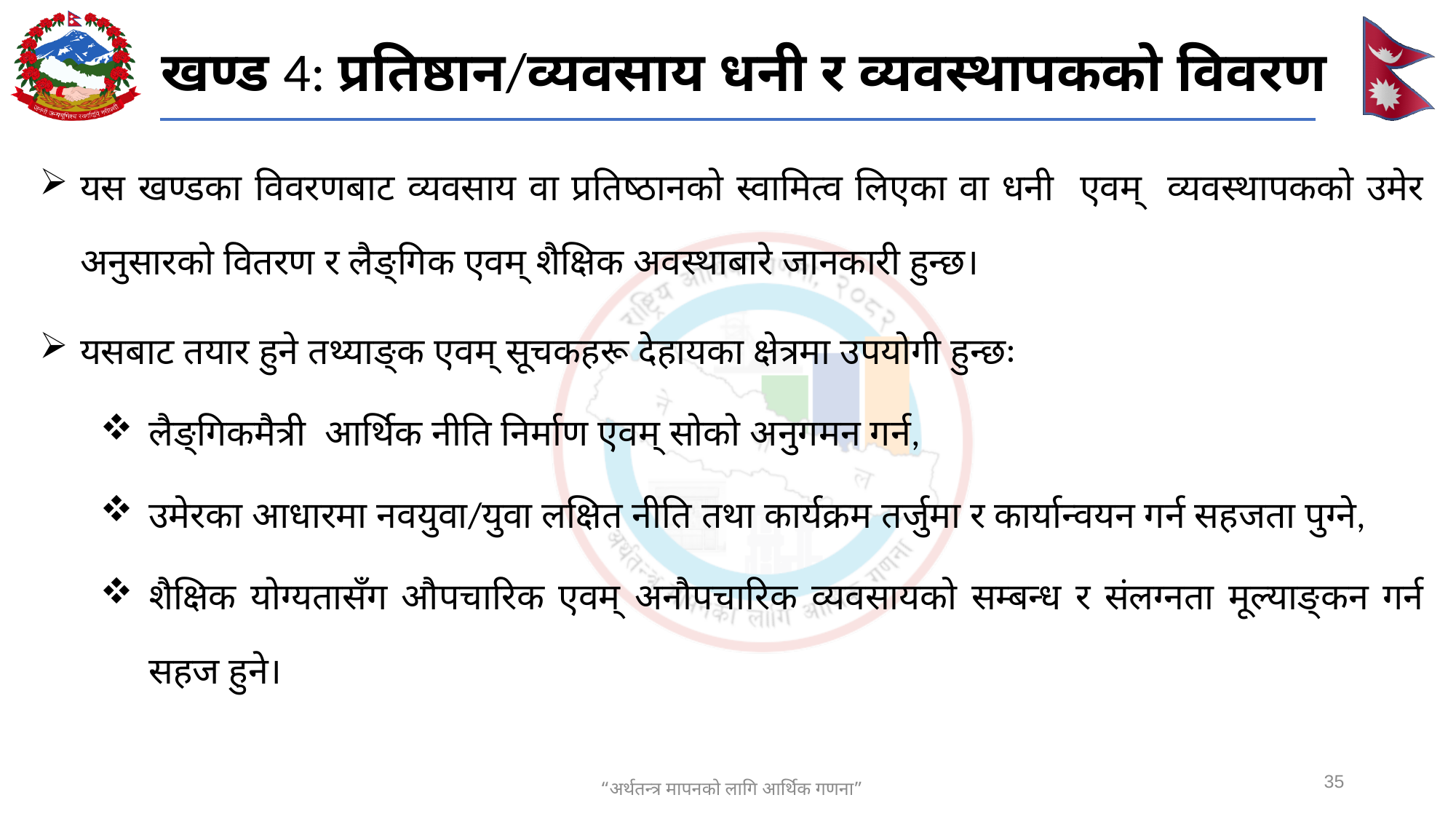

# खण्ड 4: प्रतिष्ठान/व्यवसाय धनी र व्यवस्थापकको विवरण
यस खण्डका विवरणबाट व्यवसाय वा प्रतिष्ठानको स्वामित्व लिएका वा धनी  एवम्  व्यवस्थापकको उमेर अनुसारको वितरण र लैङ्गिक एवम् शैक्षिक अवस्थाबारे जानकारी हुन्छ।
यसबाट तयार हुने तथ्याङ्क एवम् सूचकहरू देहायका क्षेत्रमा उपयोगी हुन्छः
लैङ्गिकमैत्री  आर्थिक नीति निर्माण एवम् सोको अनुगमन गर्न,
उमेरका आधारमा नवयुवा/युवा लक्षित नीति तथा कार्यक्रम तर्जुमा र कार्यान्वयन गर्न सहजता पुग्ने,
शैक्षिक योग्यतासँग औपचारिक एवम् अनौपचारिक व्यवसायको सम्बन्ध र संलग्नता मूल्याङ्कन गर्न सहज हुने।
35
“अर्थतन्त्र मापनको लागि आर्थिक गणना”